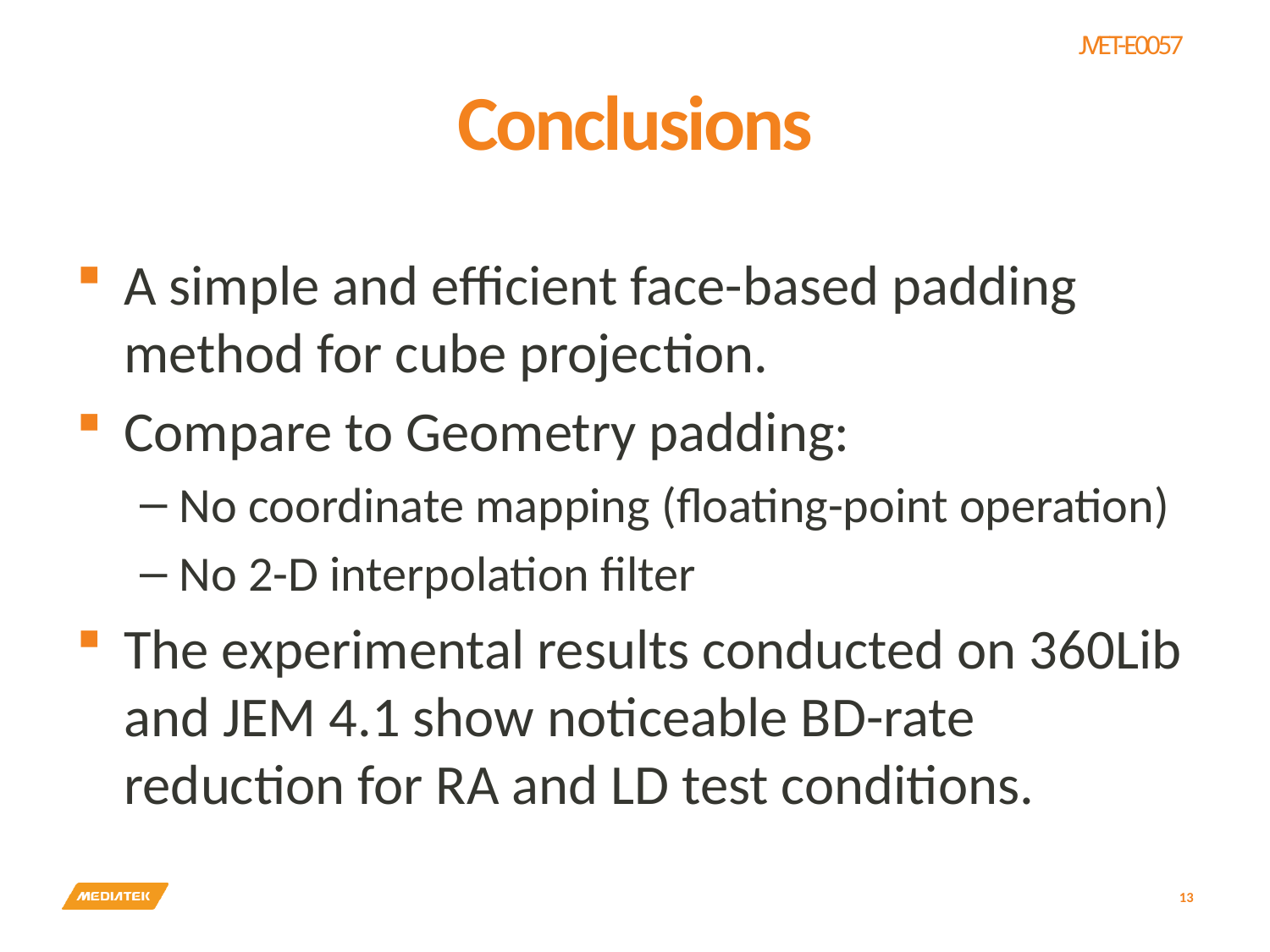

# Conclusions
A simple and efficient face-based padding method for cube projection.
Compare to Geometry padding:
No coordinate mapping (floating-point operation)
No 2-D interpolation filter
The experimental results conducted on 360Lib and JEM 4.1 show noticeable BD-rate reduction for RA and LD test conditions.

13